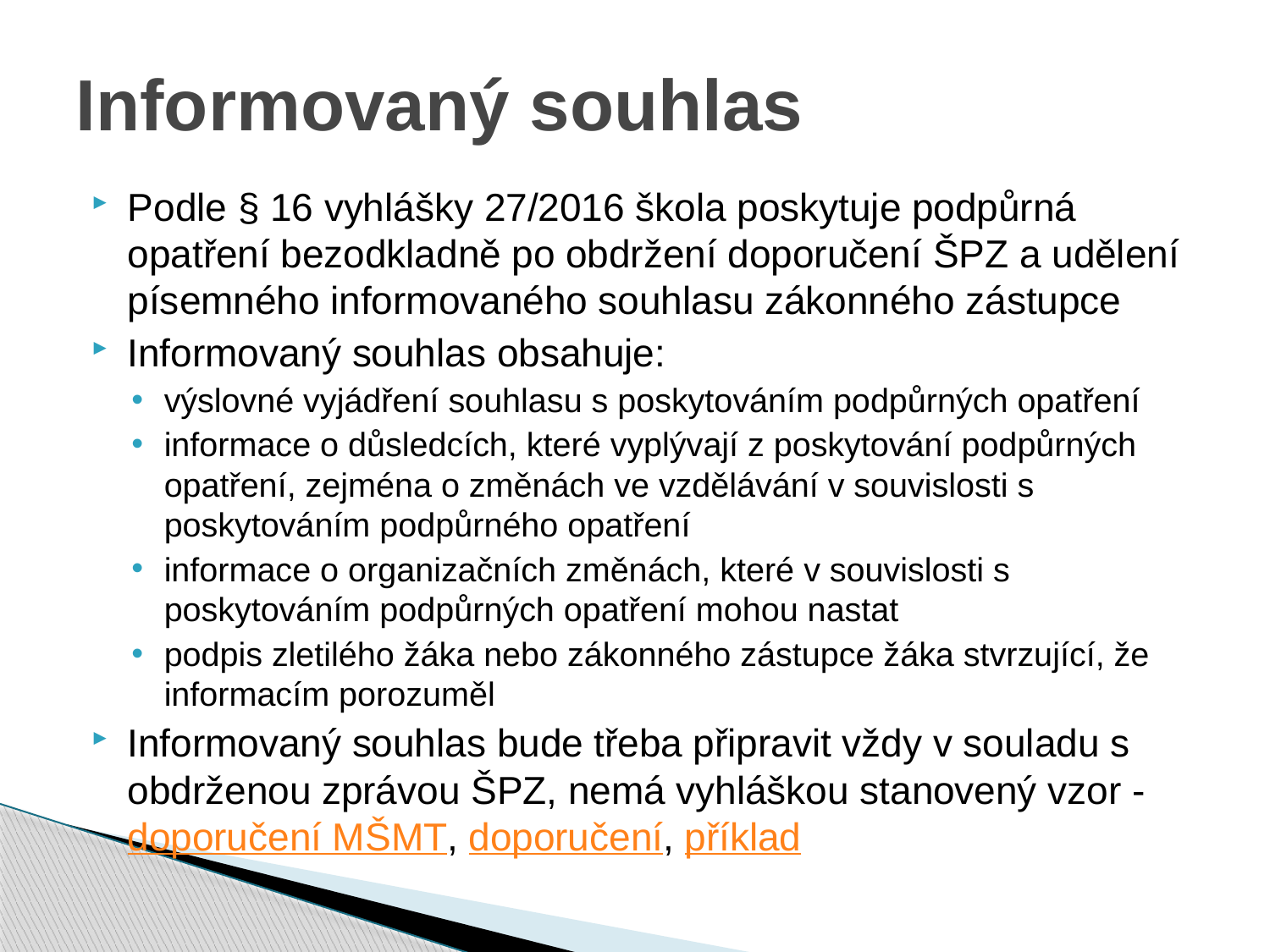

# Informovaný souhlas
Podle § 16 vyhlášky 27/2016 škola poskytuje podpůrná opatření bezodkladně po obdržení doporučení ŠPZ a udělení písemného informovaného souhlasu zákonného zástupce
Informovaný souhlas obsahuje:
výslovné vyjádření souhlasu s poskytováním podpůrných opatření
informace o důsledcích, které vyplývají z poskytování podpůrných opatření, zejména o změnách ve vzdělávání v souvislosti s poskytováním podpůrného opatření
informace o organizačních změnách, které v souvislosti s poskytováním podpůrných opatření mohou nastat
podpis zletilého žáka nebo zákonného zástupce žáka stvrzující, že informacím porozuměl
Informovaný souhlas bude třeba připravit vždy v souladu s obdrženou zprávou ŠPZ, nemá vyhláškou stanovený vzor - doporučení MŠMT, doporučení, příklad